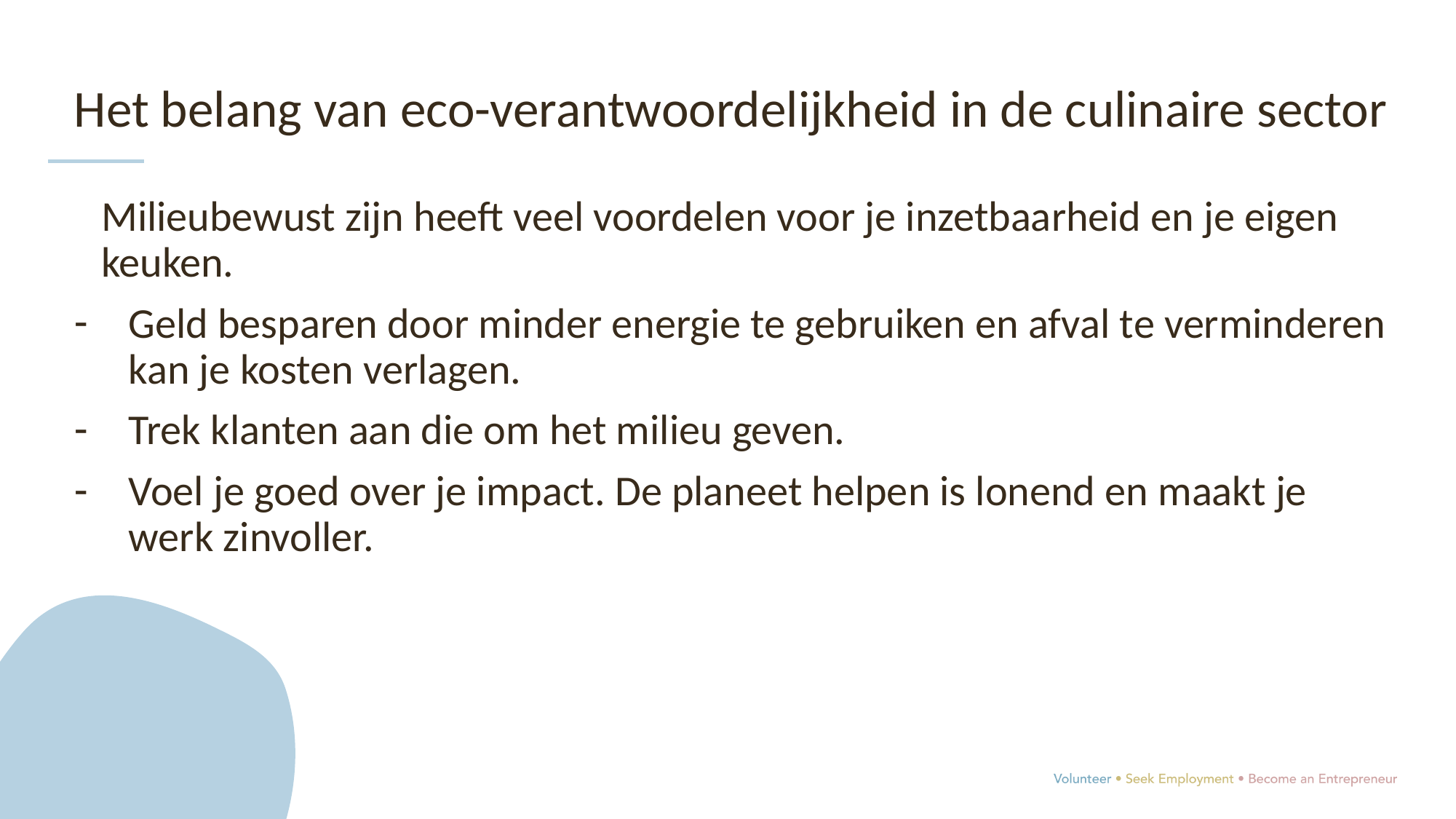

Het belang van eco-verantwoordelijkheid in de culinaire sector

	Milieubewust zijn heeft veel voordelen voor je inzetbaarheid en je eigen keuken.
Geld besparen door minder energie te gebruiken en afval te verminderen kan je kosten verlagen.
Trek klanten aan die om het milieu geven.
Voel je goed over je impact. De planeet helpen is lonend en maakt je werk zinvoller.